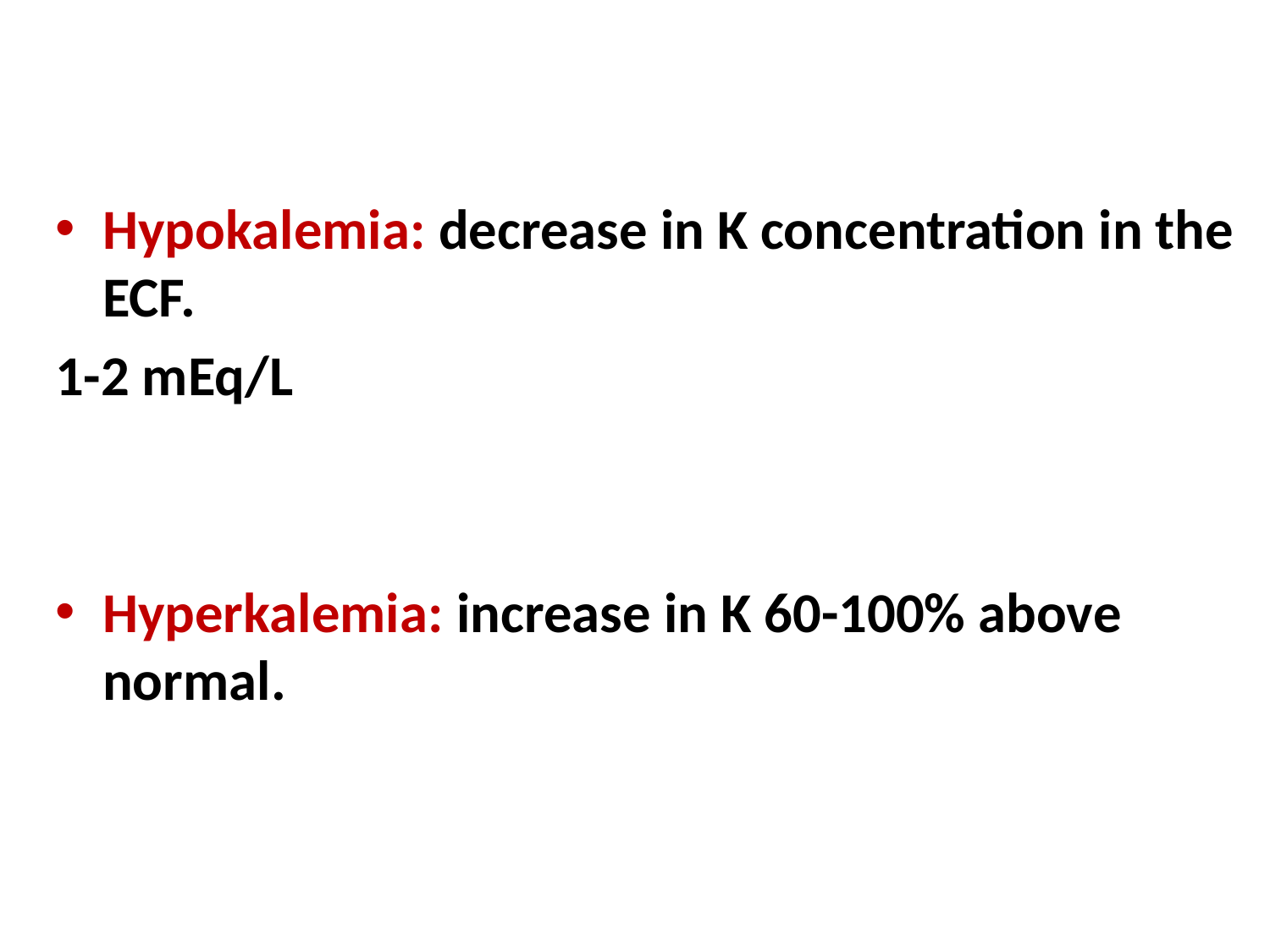

Hypokalemia: decrease in K concentration in the ECF.
1-2 mEq/L

Hyperkalemia: increase in K 60-100% above normal.